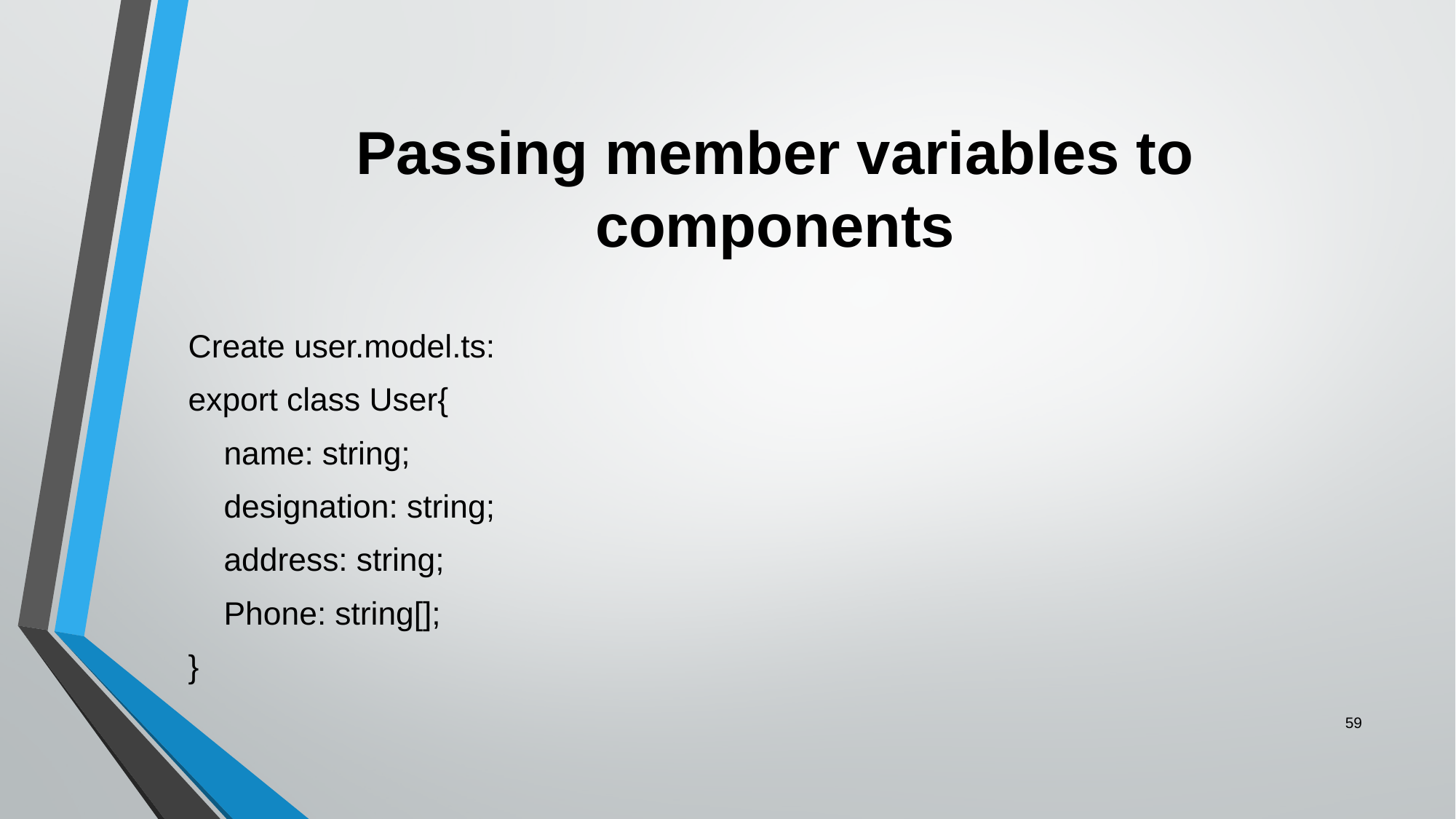

# Passing member variables to components
Create user.model.ts:
export class User{
    name: string;
    designation: string;
    address: string;
    Phone: string[];
}
59